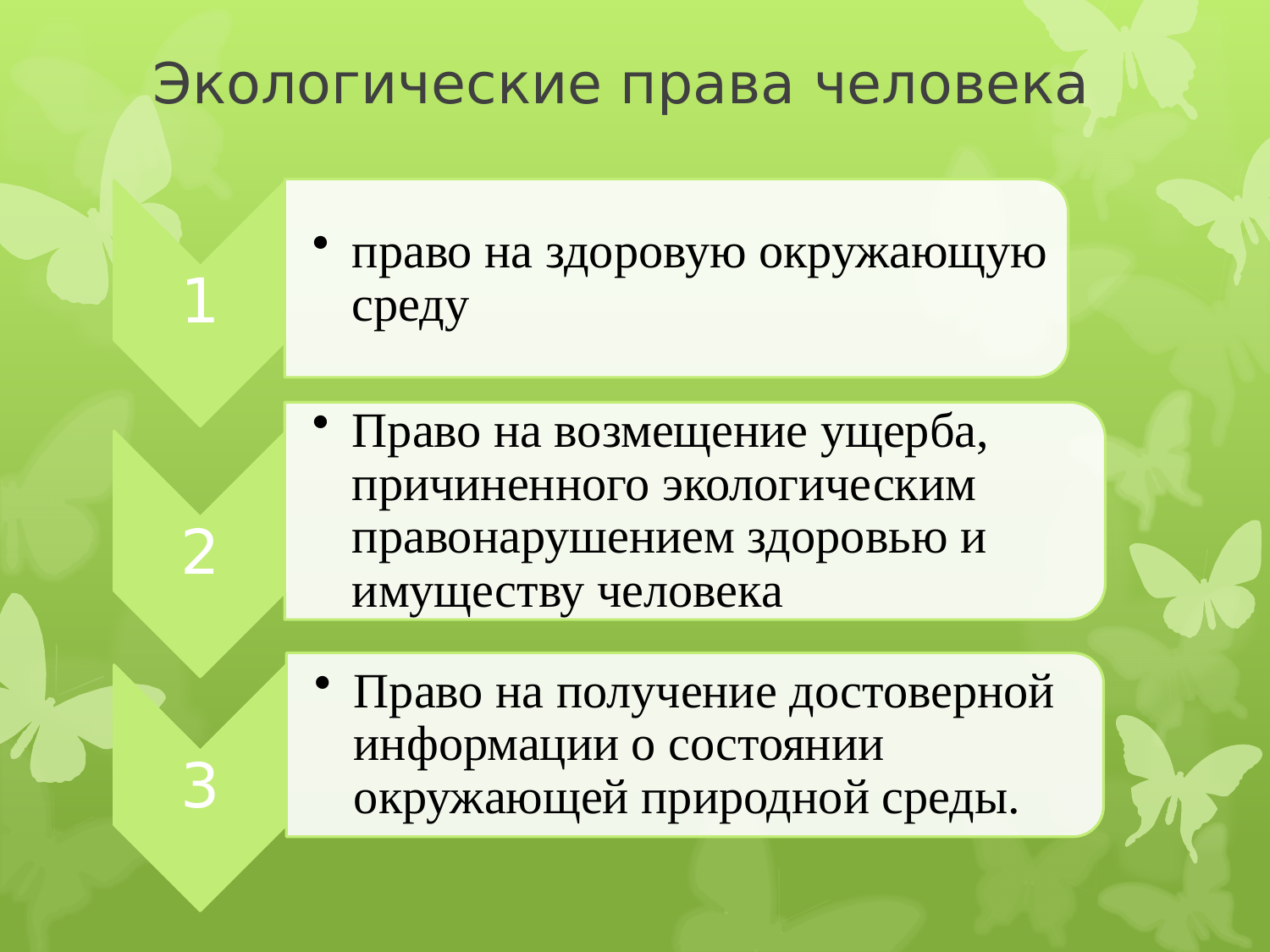

# Экологические права человека
1
право на здоровую окружающую среду
2
Право на возмещение ущерба, причиненного экологическим правонарушением здоровью и имуществу человека
3
Право на получение достоверной  информации о состоянии окружающей природной среды.